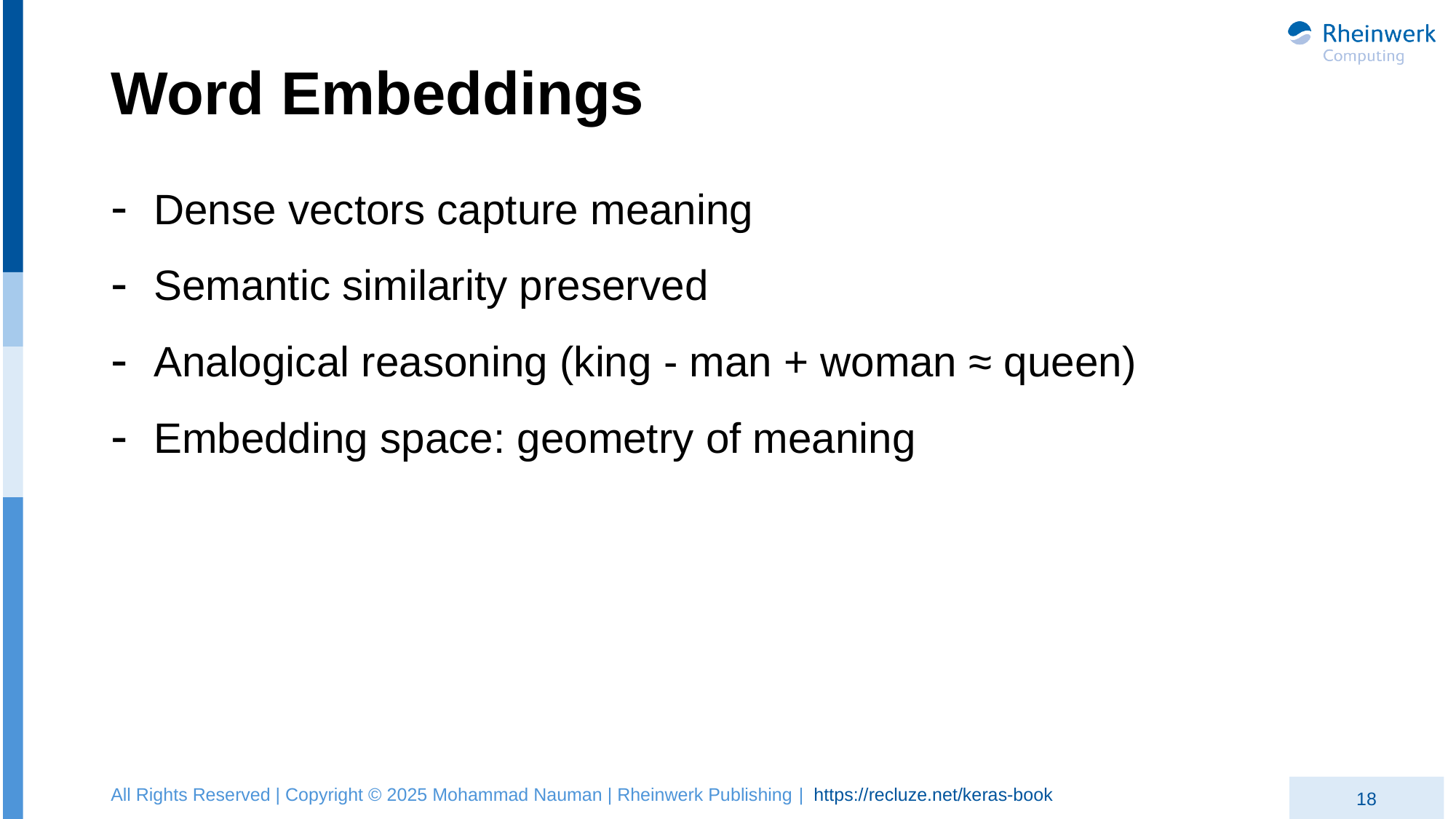

# Word Embeddings
Dense vectors capture meaning
Semantic similarity preserved
Analogical reasoning (king - man + woman ≈ queen)
Embedding space: geometry of meaning